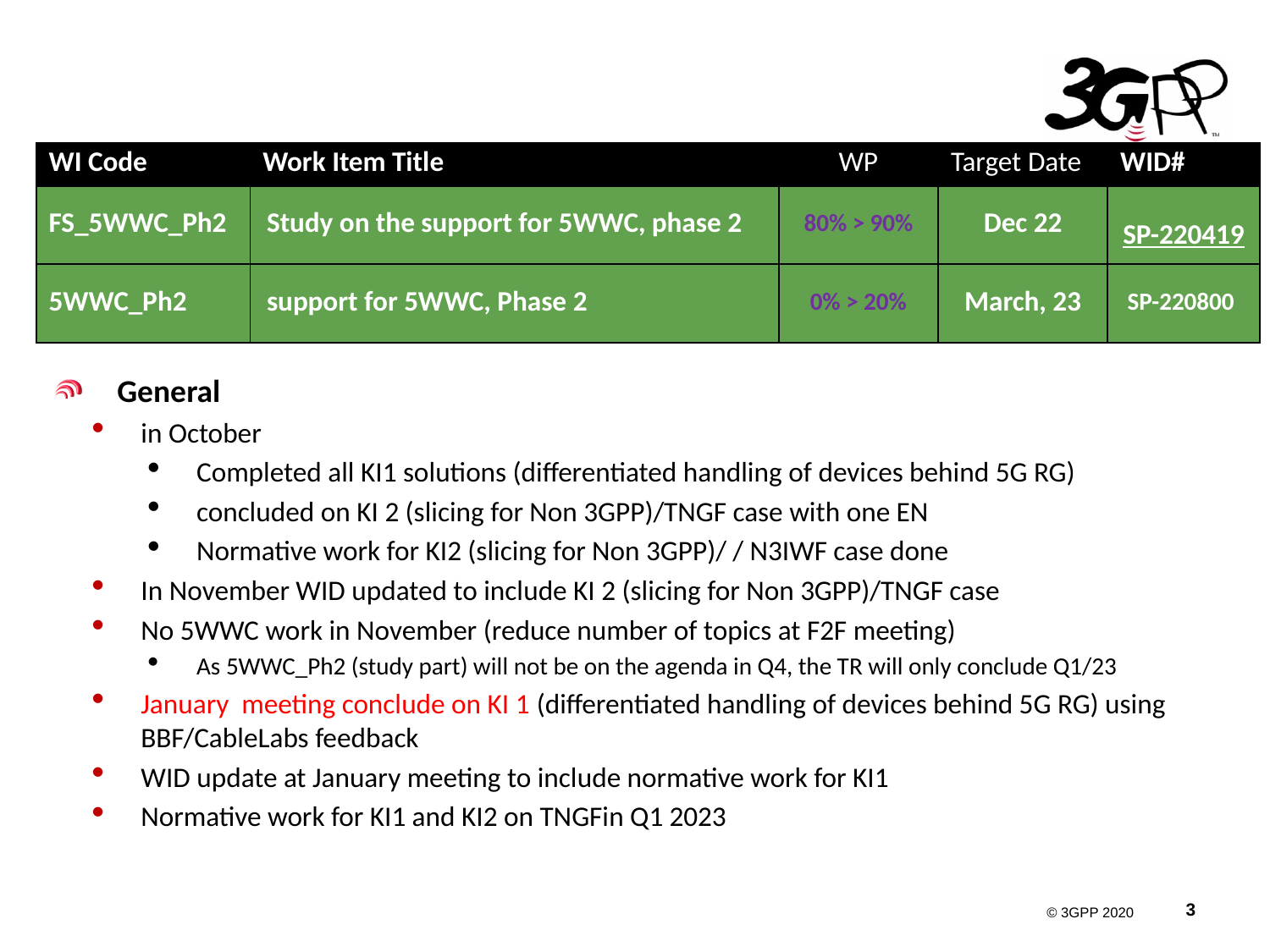

#
| WI Code | Work Item Title | WP | Target Date | WID# |
| --- | --- | --- | --- | --- |
| FS\_5WWC\_Ph2 | Study on the support for 5WWC, phase 2 | 80% > 90% | Dec 22 | SP-220419 |
| 5WWC\_Ph2 | support for 5WWC, Phase 2 | 0% > 20% | March, 23 | SP-220800 |
General
in October
Completed all KI1 solutions (differentiated handling of devices behind 5G RG)
concluded on KI 2 (slicing for Non 3GPP)/TNGF case with one EN
Normative work for KI2 (slicing for Non 3GPP)/ / N3IWF case done
In November WID updated to include KI 2 (slicing for Non 3GPP)/TNGF case
No 5WWC work in November (reduce number of topics at F2F meeting)
As 5WWC_Ph2 (study part) will not be on the agenda in Q4, the TR will only conclude Q1/23
January  meeting conclude on KI 1 (differentiated handling of devices behind 5G RG) using BBF/CableLabs feedback
WID update at January meeting to include normative work for KI1
Normative work for KI1 and KI2 on TNGFin Q1 2023